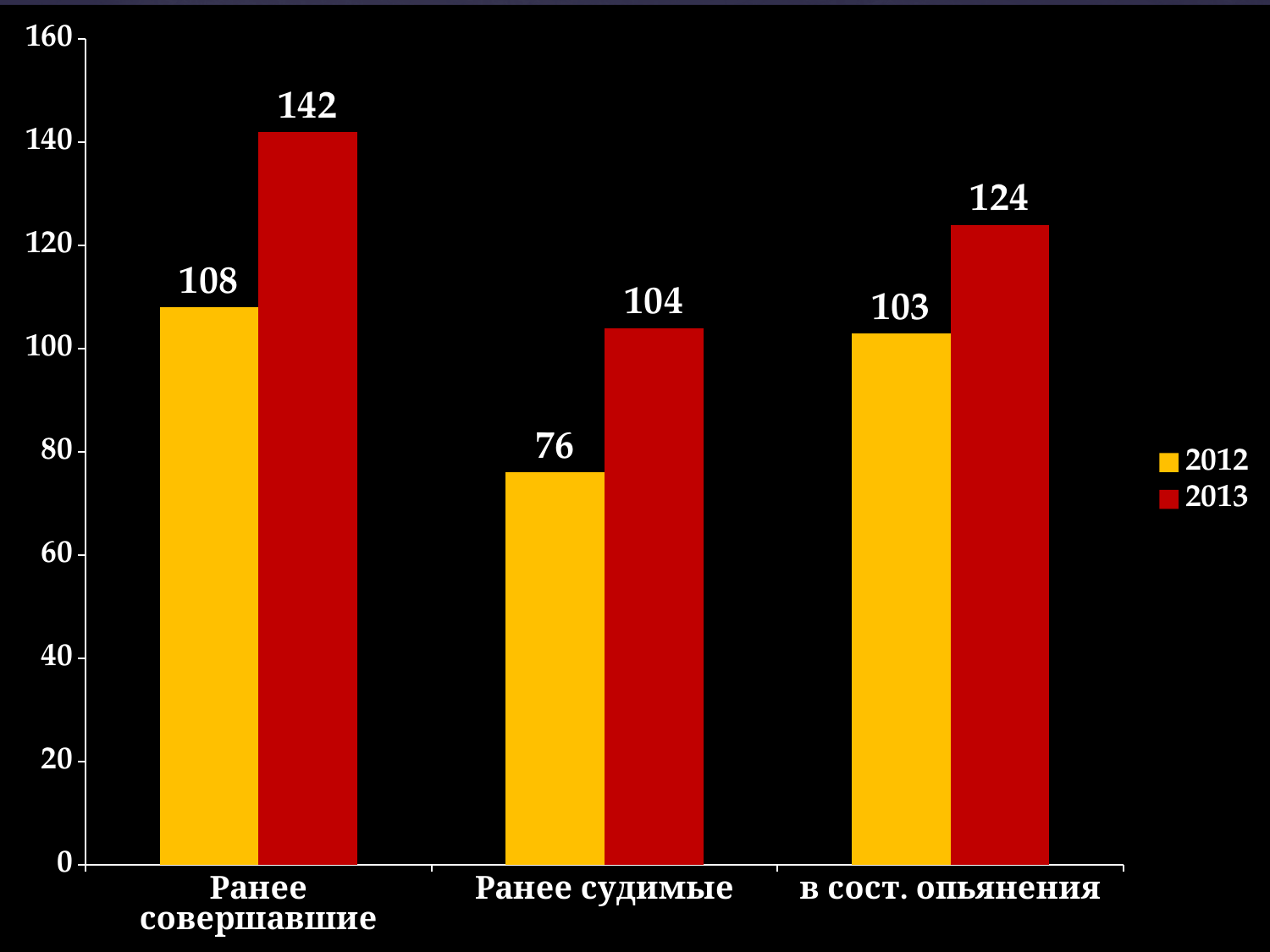

### Chart

| Category | 2012 | 2013 |
|---|---|---|
| Ранее совершавшие | 108.0 | 142.0 |
| Ранее судимые | 76.0 | 104.0 |
| в сост. опьянения | 103.0 | 124.0 |